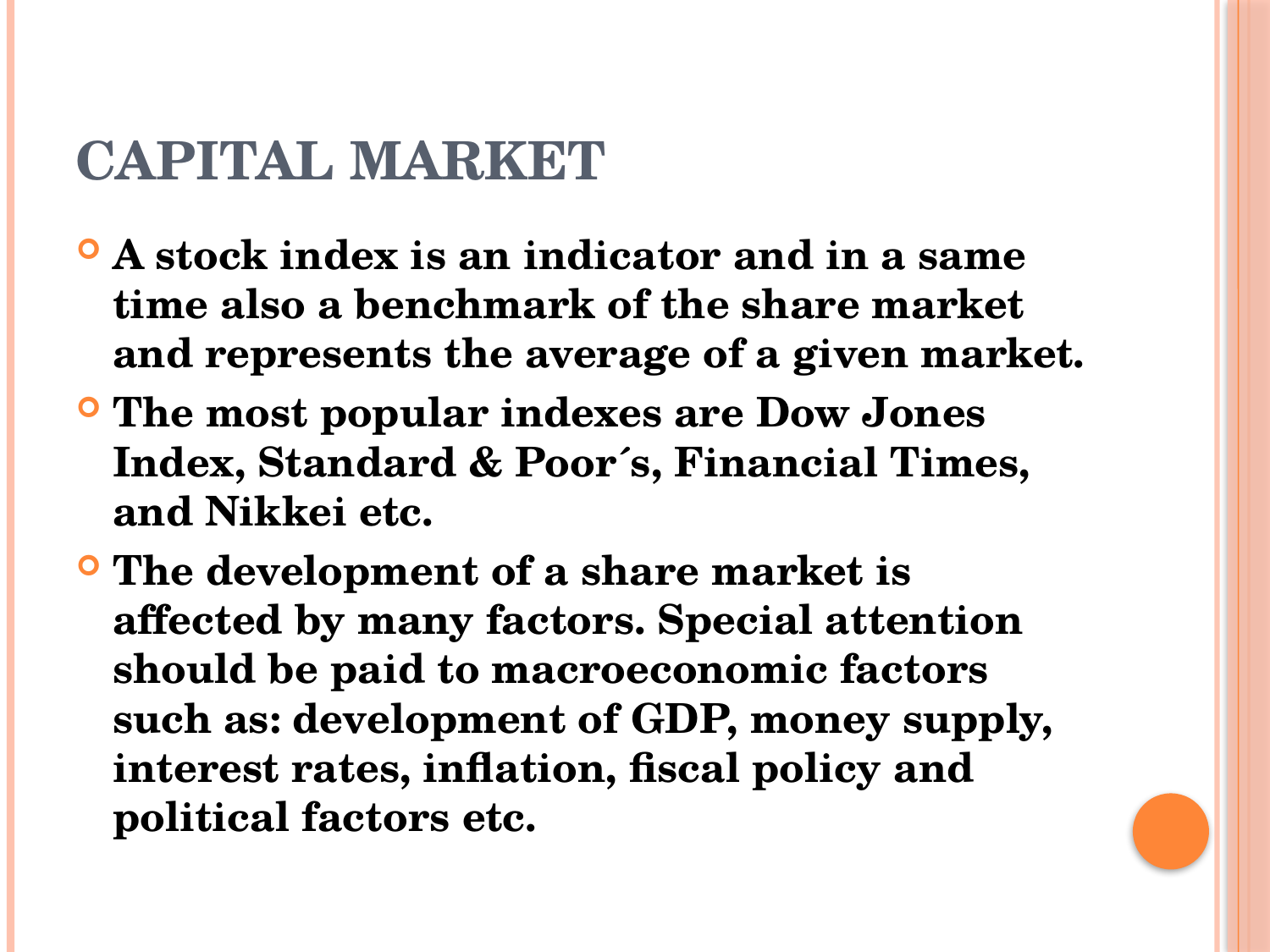

# Capital market
A stock index is an indicator and in a same time also a benchmark of the share market and represents the average of a given market.
The most popular indexes are Dow Jones Index, Standard & Poor´s, Financial Times, and Nikkei etc.
The development of a share market is affected by many factors. Special attention should be paid to macroeconomic factors such as: development of GDP, money supply, interest rates, inflation, fiscal policy and political factors etc.